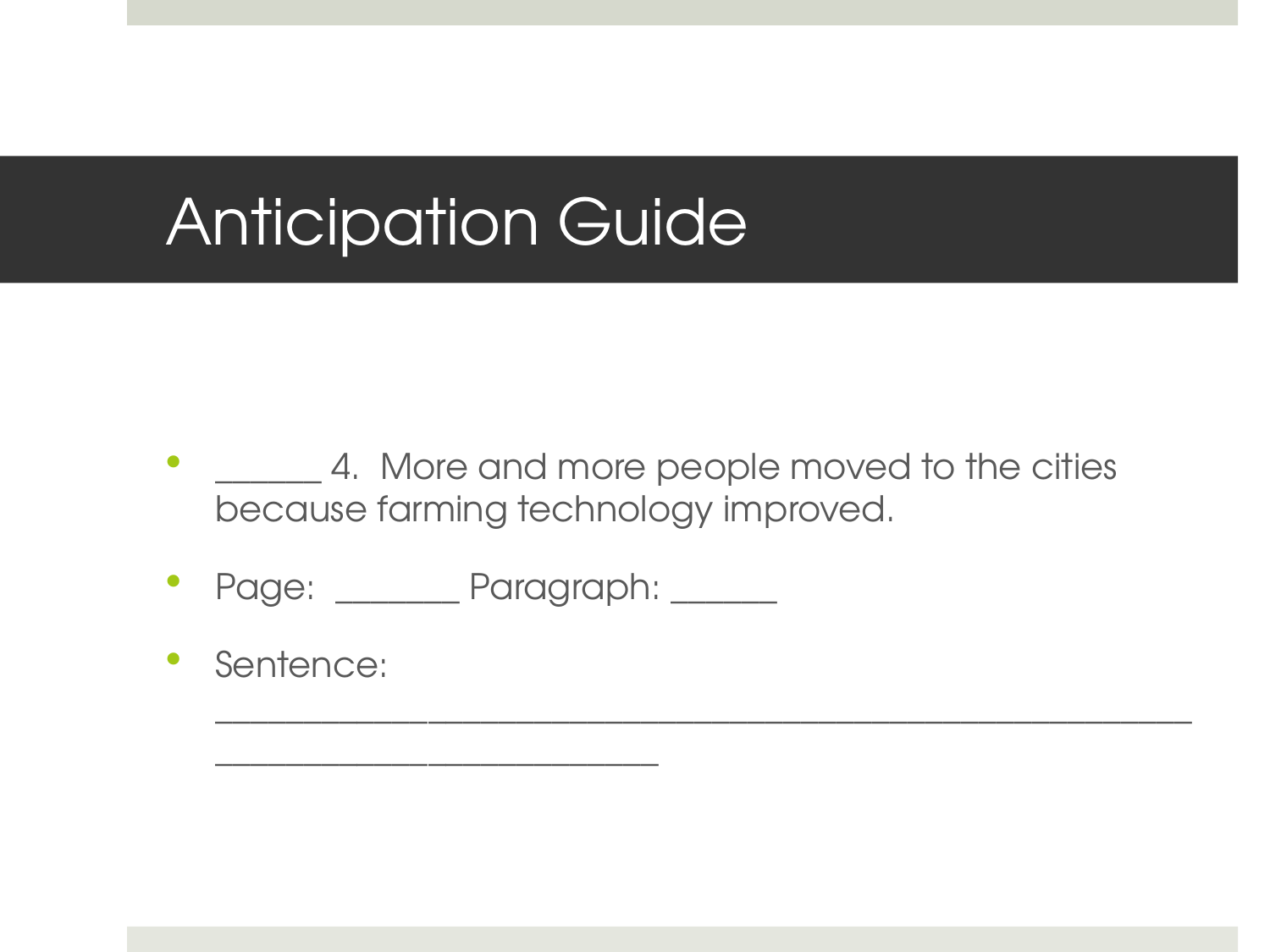

# Anticipation Guide

______ 4.  More and more people moved to the cities because farming technology improved.
Page:  _______ Paragraph: ______
Sentence: ________________________________________________________________________________